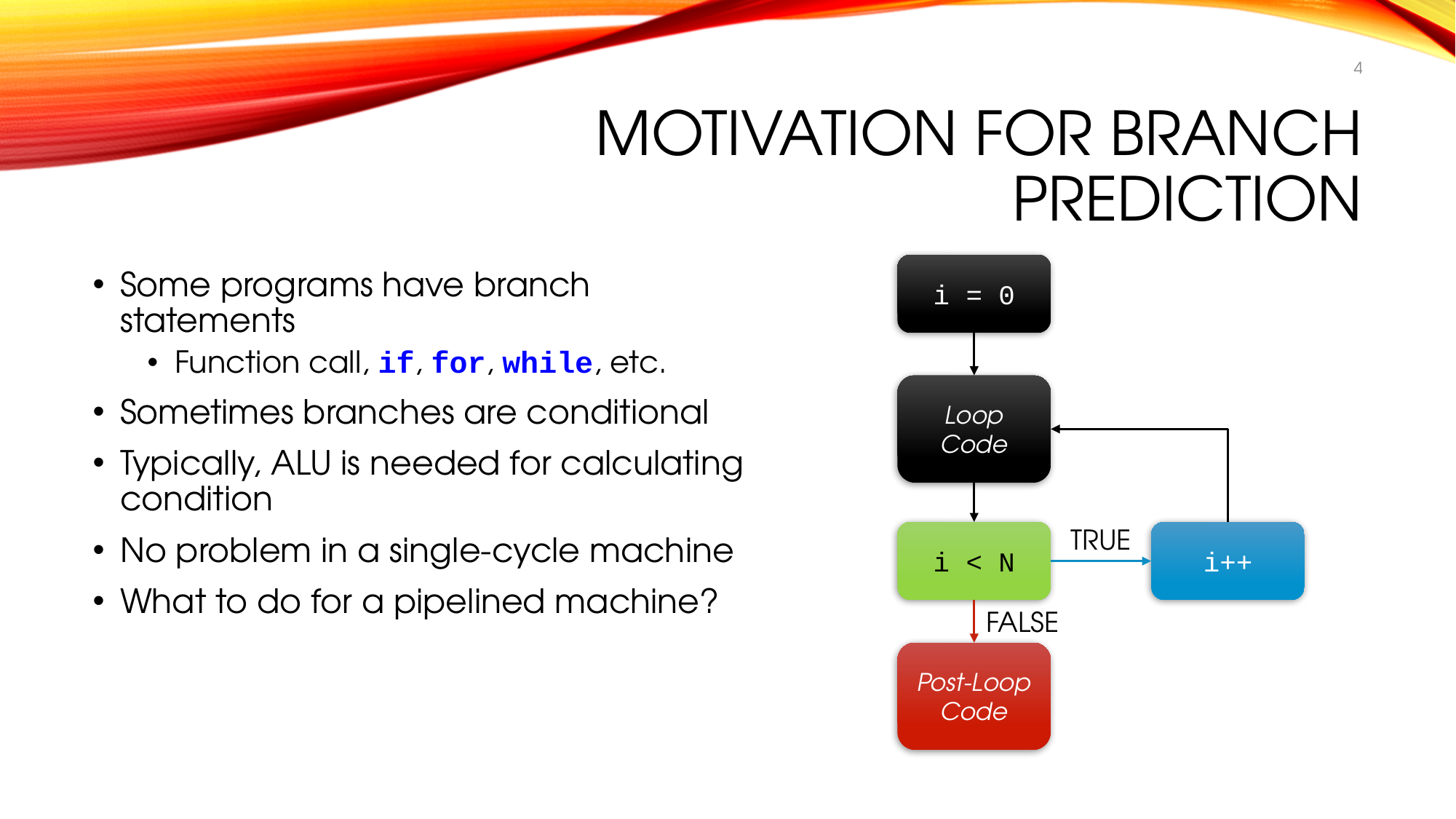

4
# Motivation for Branch Prediction
i = 0
Loop Code
TRUE
i < N
i++
FALSE
Post-Loop Code
Some programs have branch statements
Function call, if, for, while, etc.
Sometimes branches are conditional
Typically, ALU is needed for calculating condition
No problem in a single-cycle machine
What to do for a pipelined machine?